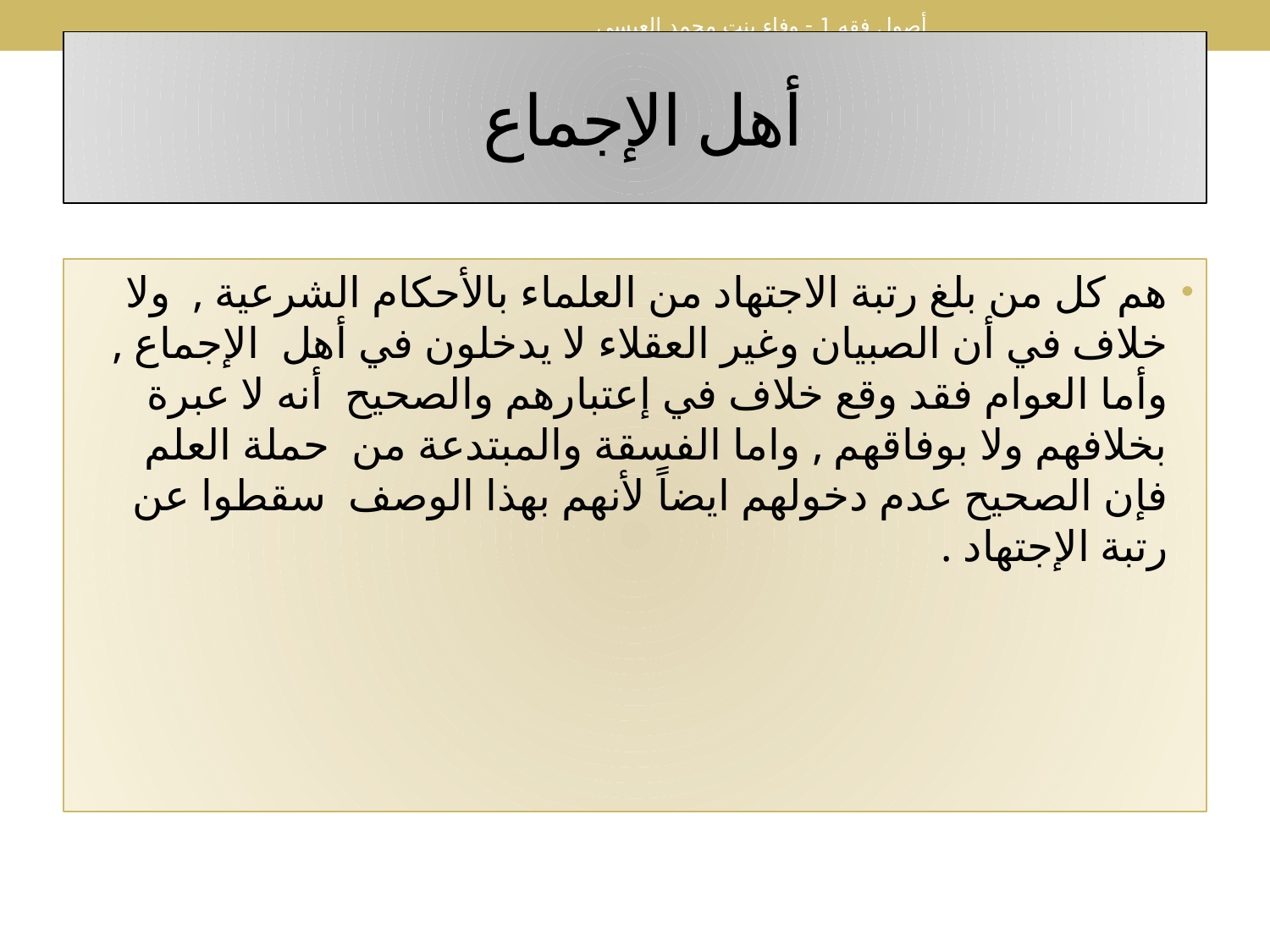

أصول فقه 1 - وفاء بنت محمد العيسى
# أهل الإجماع
هم كل من بلغ رتبة الاجتهاد من العلماء بالأحكام الشرعية ,  ولا خلاف في أن الصبيان وغير العقلاء لا يدخلون في أهل  الإجماع , وأما العوام فقد وقع خلاف في إعتبارهم والصحيح  أنه لا عبرة بخلافهم ولا بوفاقهم , واما الفسقة والمبتدعة من  حملة العلم فإن الصحيح عدم دخولهم ايضاً لأنهم بهذا الوصف  سقطوا عن رتبة الإجتهاد .